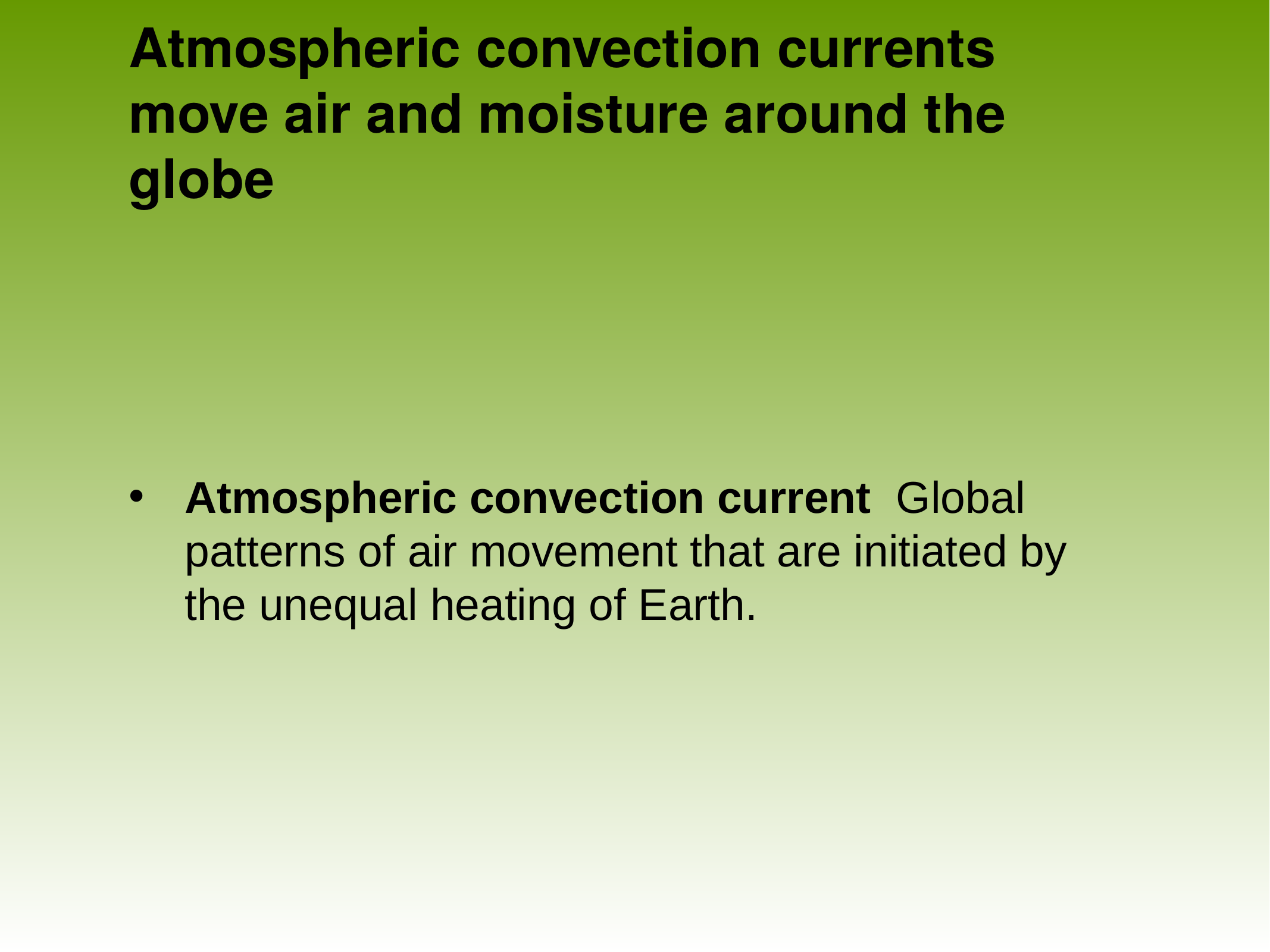

# Atmospheric convection currents move air and moisture around the globe
Atmospheric convection current  Global patterns of air movement that are initiated by the unequal heating of Earth.